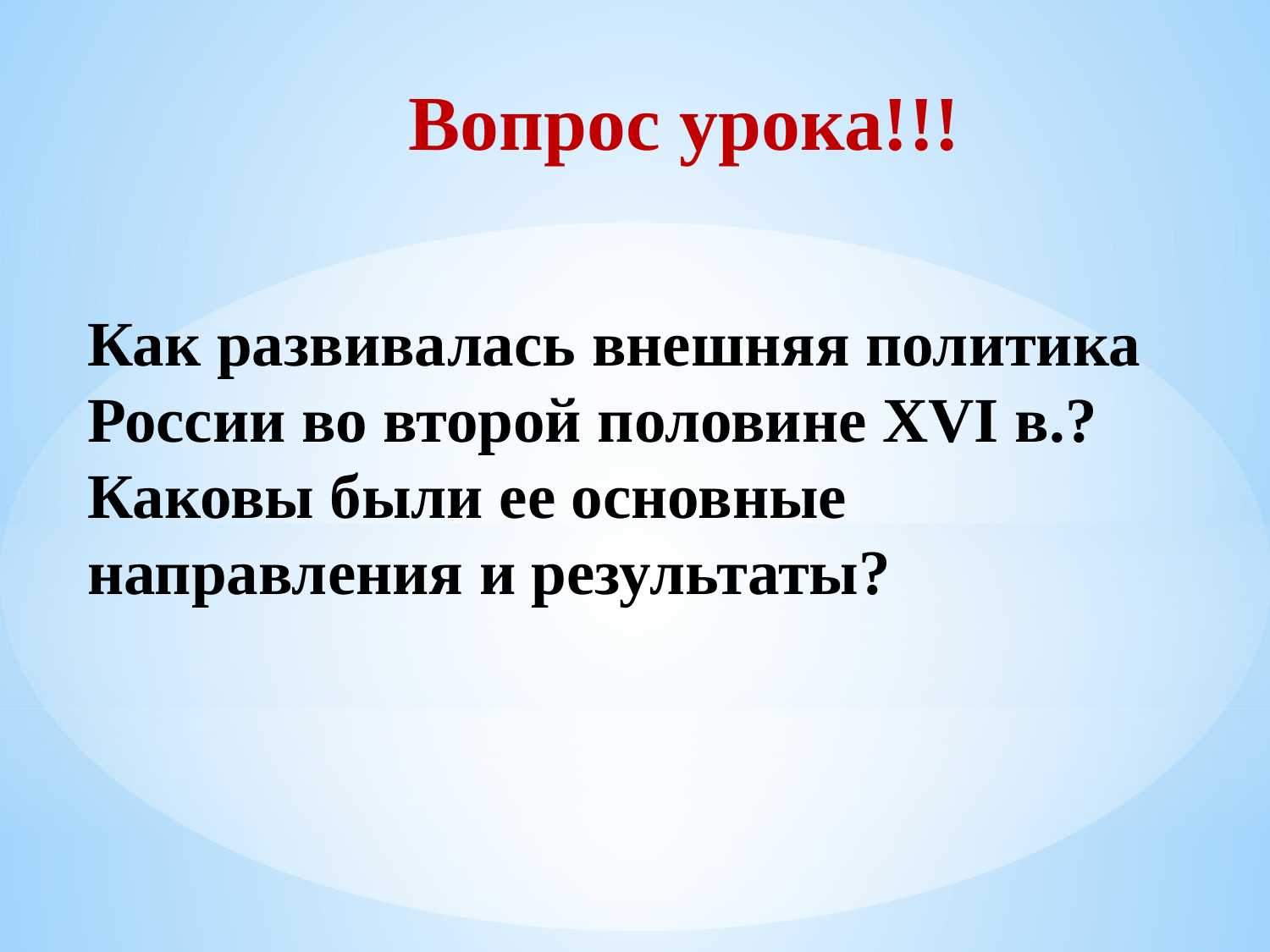

Вопрос урока!!!
Как развивалась внешняя политика России во второй половине XVI в.?
Каковы были ее основные направления и результаты?